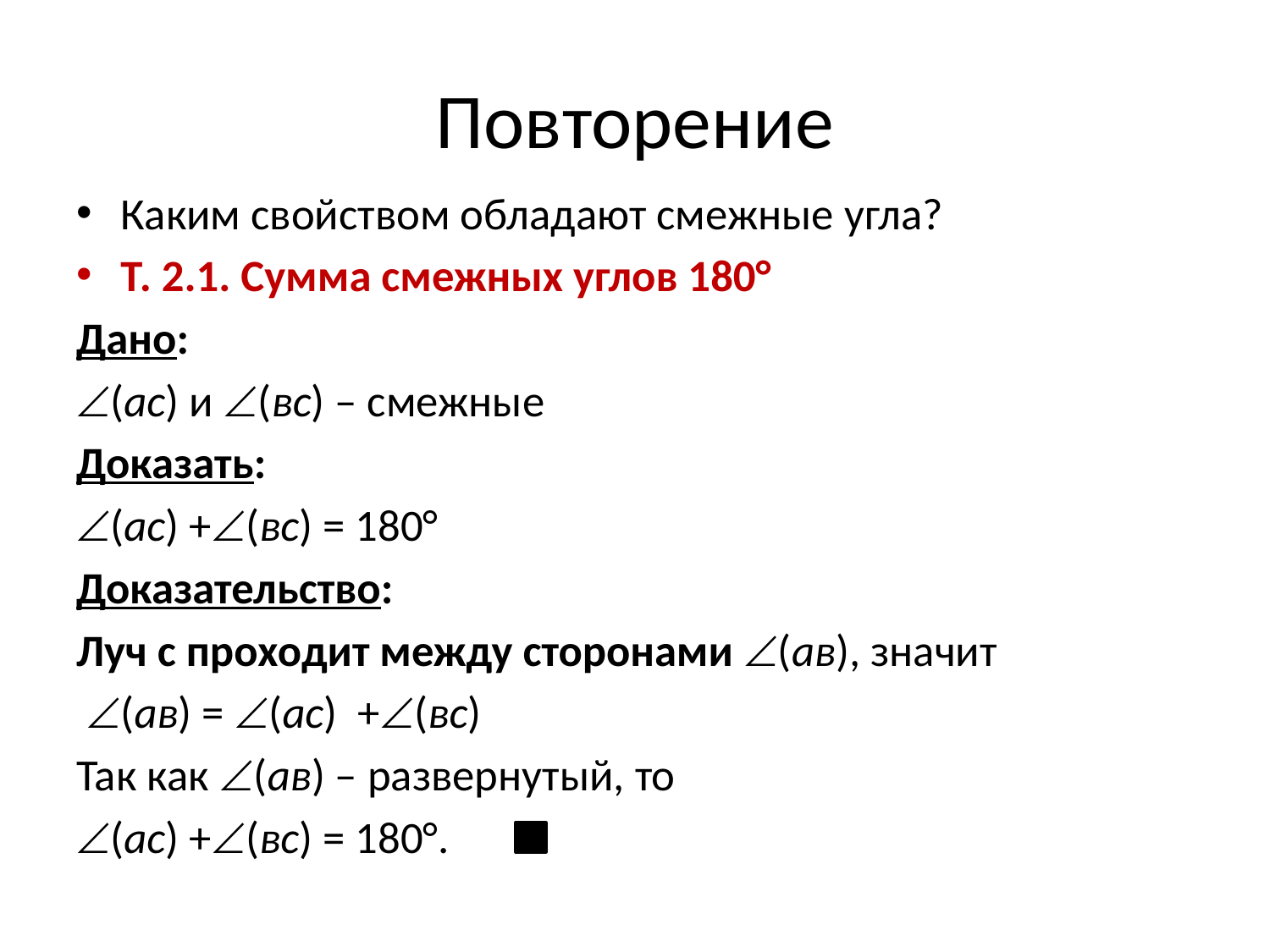

# Повторение
Каким свойством обладают смежные угла?
Т. 2.1. Сумма смежных углов 180°
Дано:
∠(ас) и ∠(вс) – смежные
Доказать:
∠(ас) +∠(вс) = 180°
Доказательство:
Луч с проходит между сторонами ∠(ав), значит
 ∠(ав) = ∠(ас)  +∠(вс)
Так как ∠(ав) – развернутый, то
∠(ас) +∠(вс) = 180°.